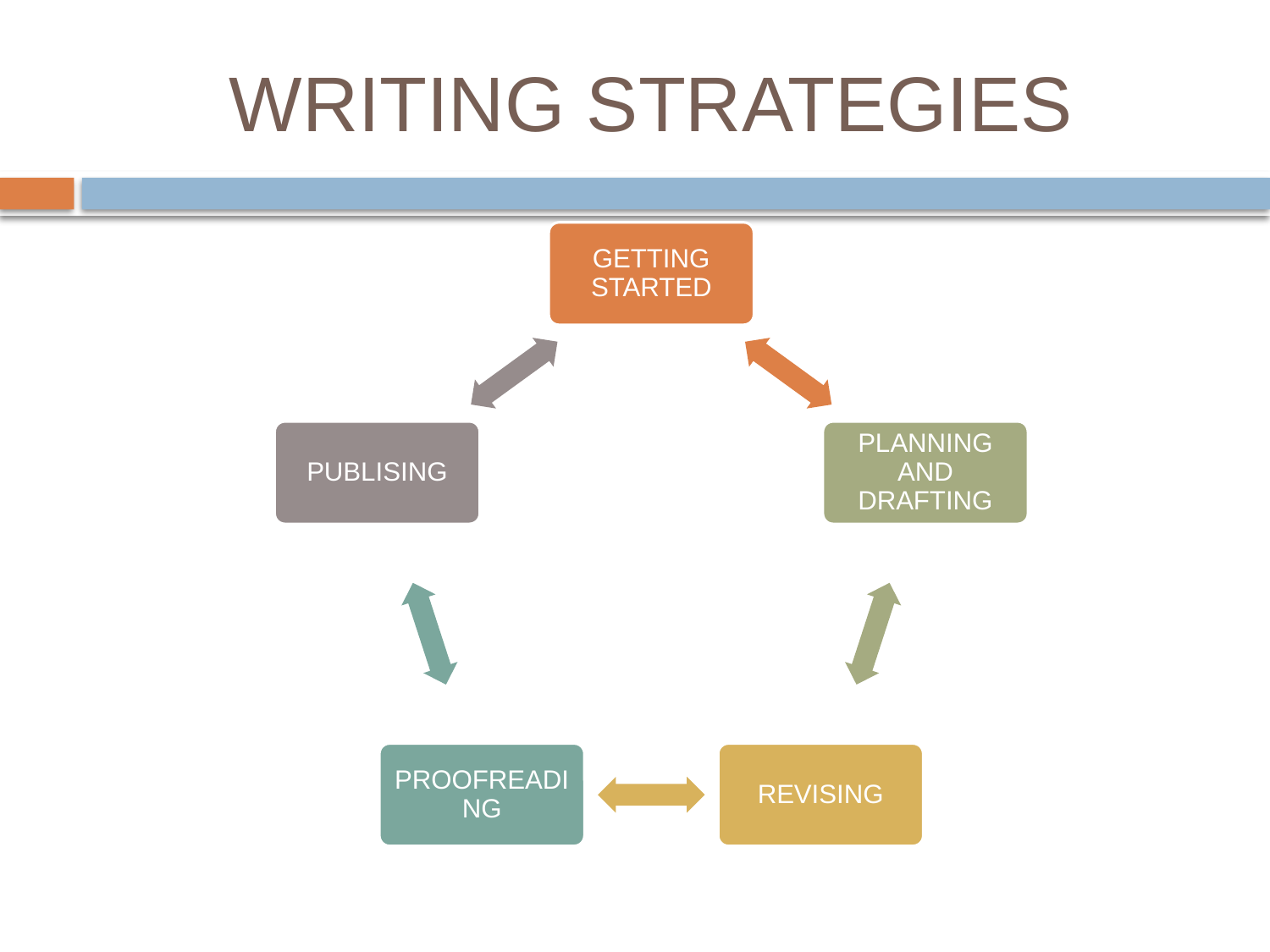

# WRITING STRATEGIES
GETTING STARTED

PLANNING AND DRAFTING

REVISING

PROOFREADING

PUBLISING